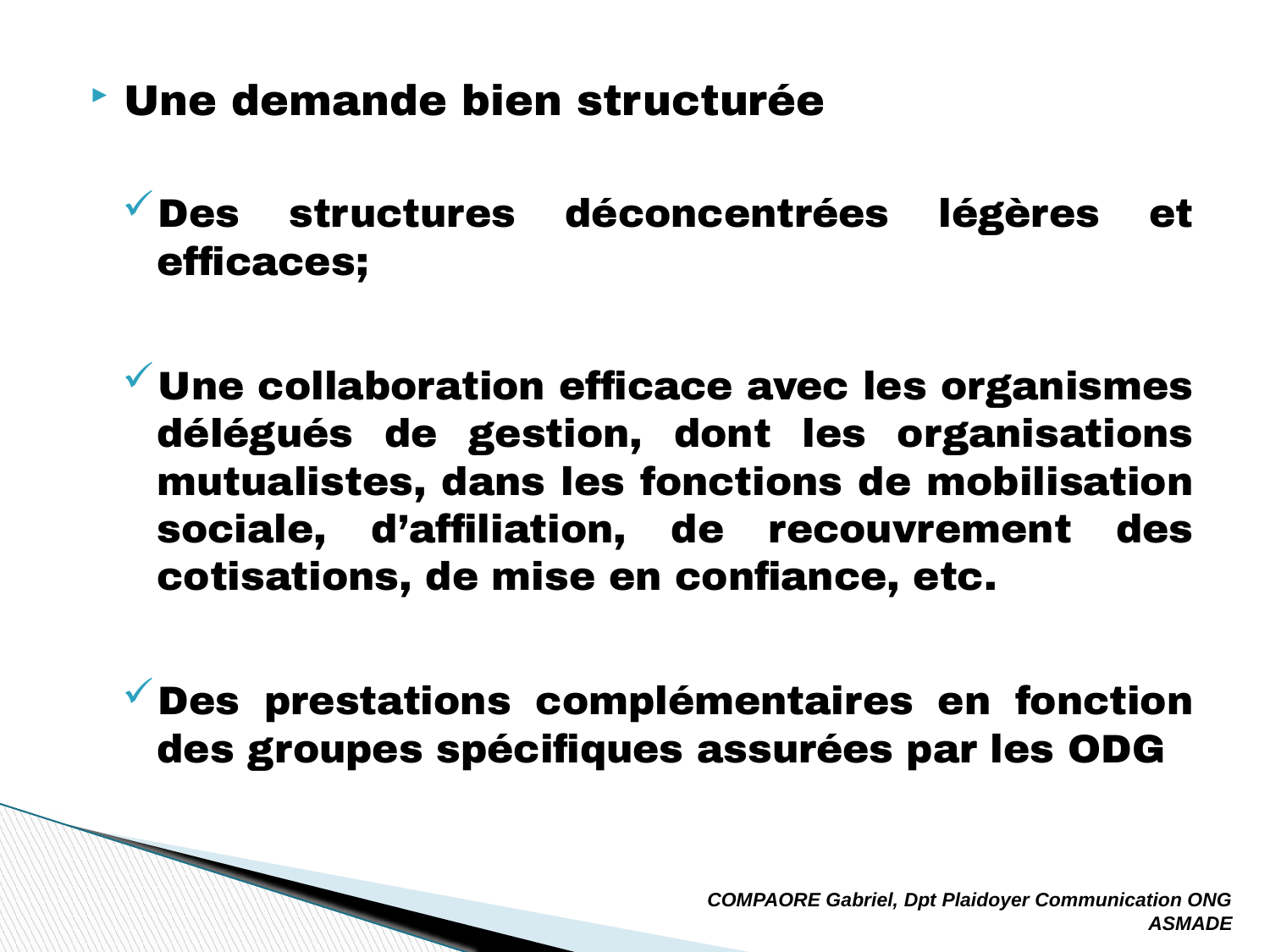

Une demande bien structurée

Des structures déconcentrées légères et efficaces;

Une collaboration efficace avec les organismes délégués de gestion, dont les organisations mutualistes, dans les fonctions de mobilisation sociale, d’affiliation, de recouvrement des cotisations, de mise en confiance, etc.

Des prestations complémentaires en fonction des groupes spécifiques assurées par les ODG
COMPAORE Gabriel, Dpt Plaidoyer Communication ONG ASMADE